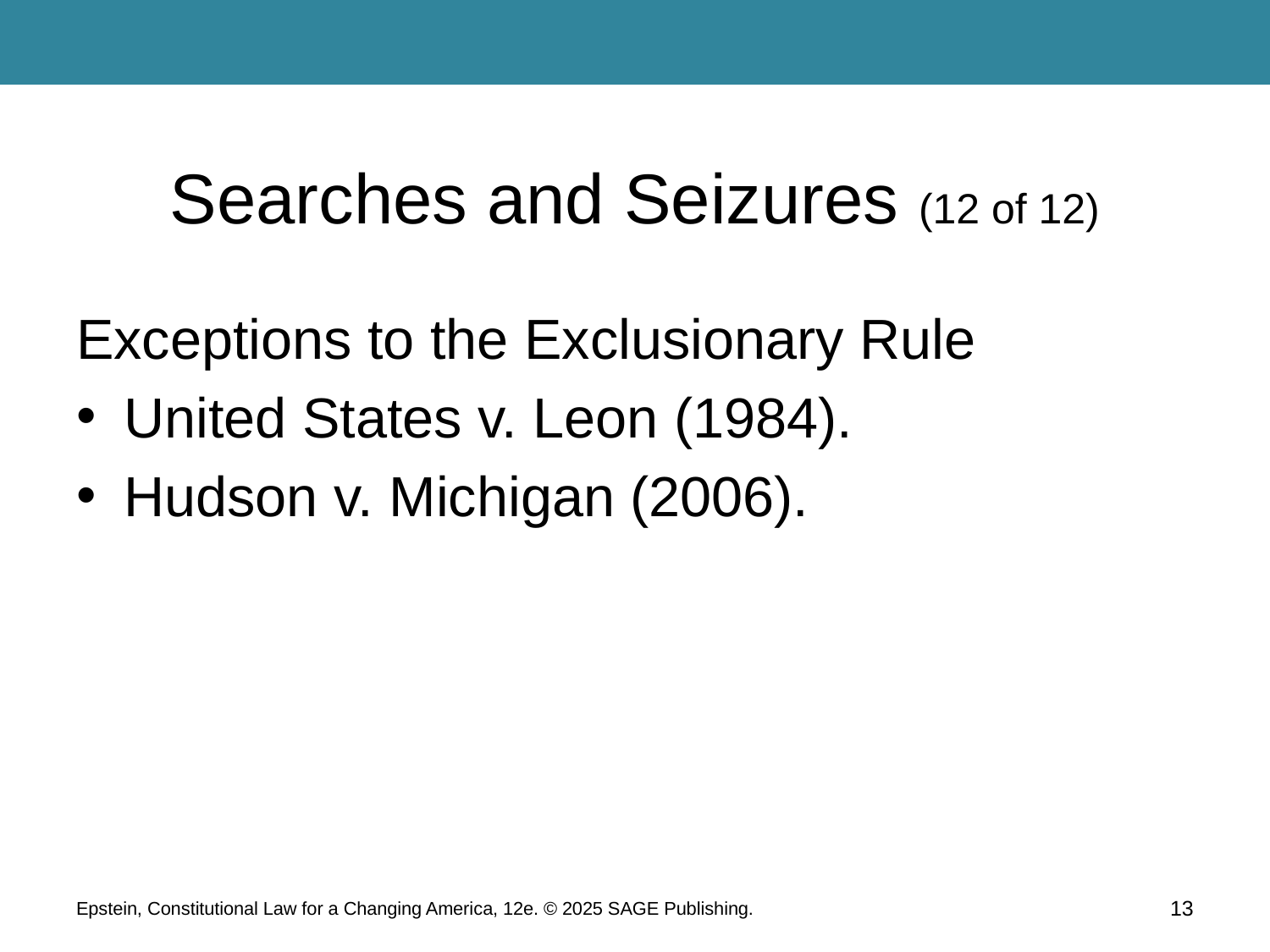

# Searches and Seizures (12 of 12)
Exceptions to the Exclusionary Rule
United States v. Leon (1984).
Hudson v. Michigan (2006).
Epstein, Constitutional Law for a Changing America, 12e. © 2025 SAGE Publishing.
13